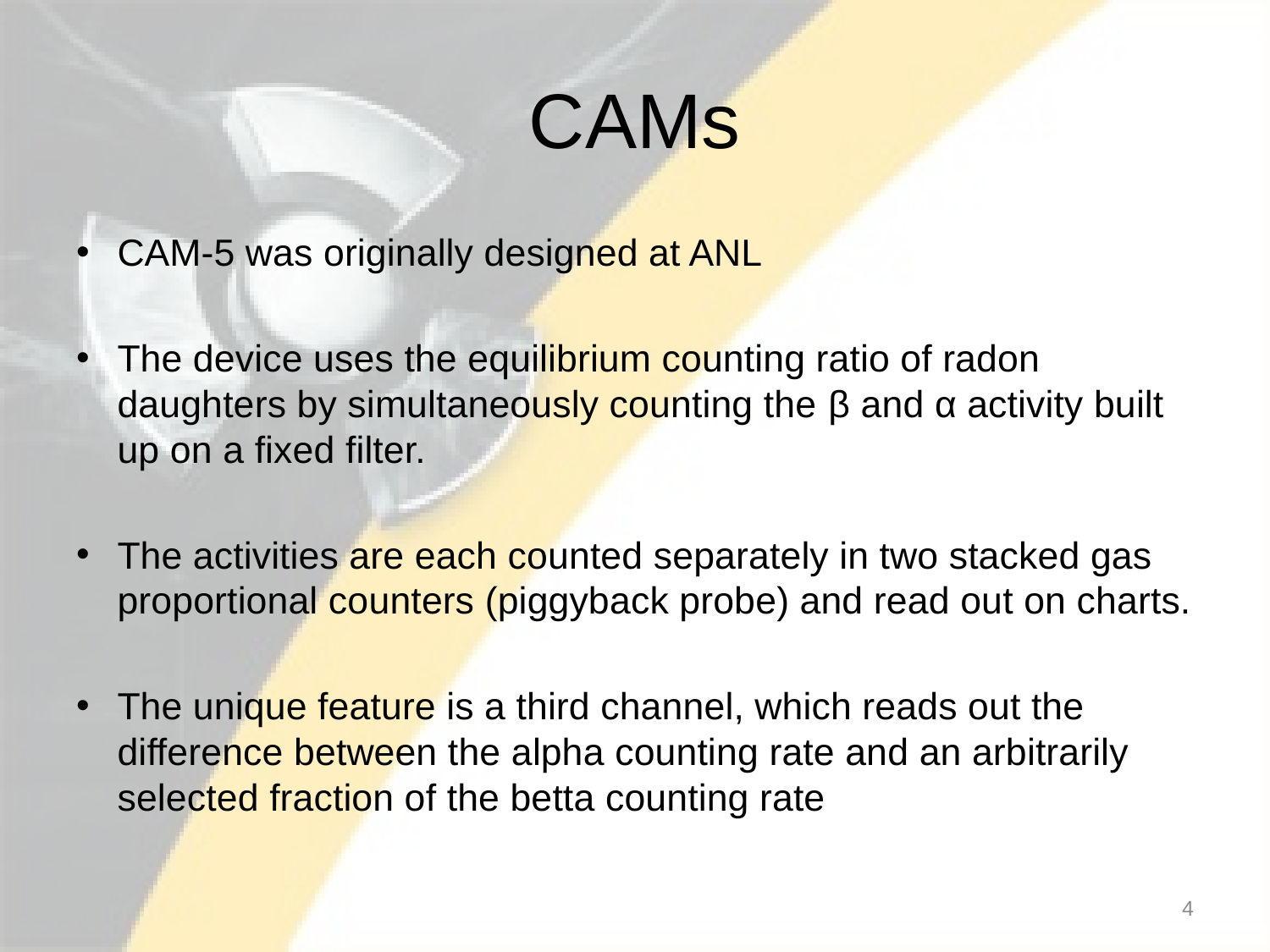

# CAMs
CAM-5 was originally designed at ANL

The device uses the equilibrium counting ratio of radon daughters by simultaneously counting the β and α activity built up on a fixed filter.

The activities are each counted separately in two stacked gas proportional counters (piggyback probe) and read out on charts.

The unique feature is a third channel, which reads out the difference between the alpha counting rate and an arbitrarily selected fraction of the betta counting rate
4